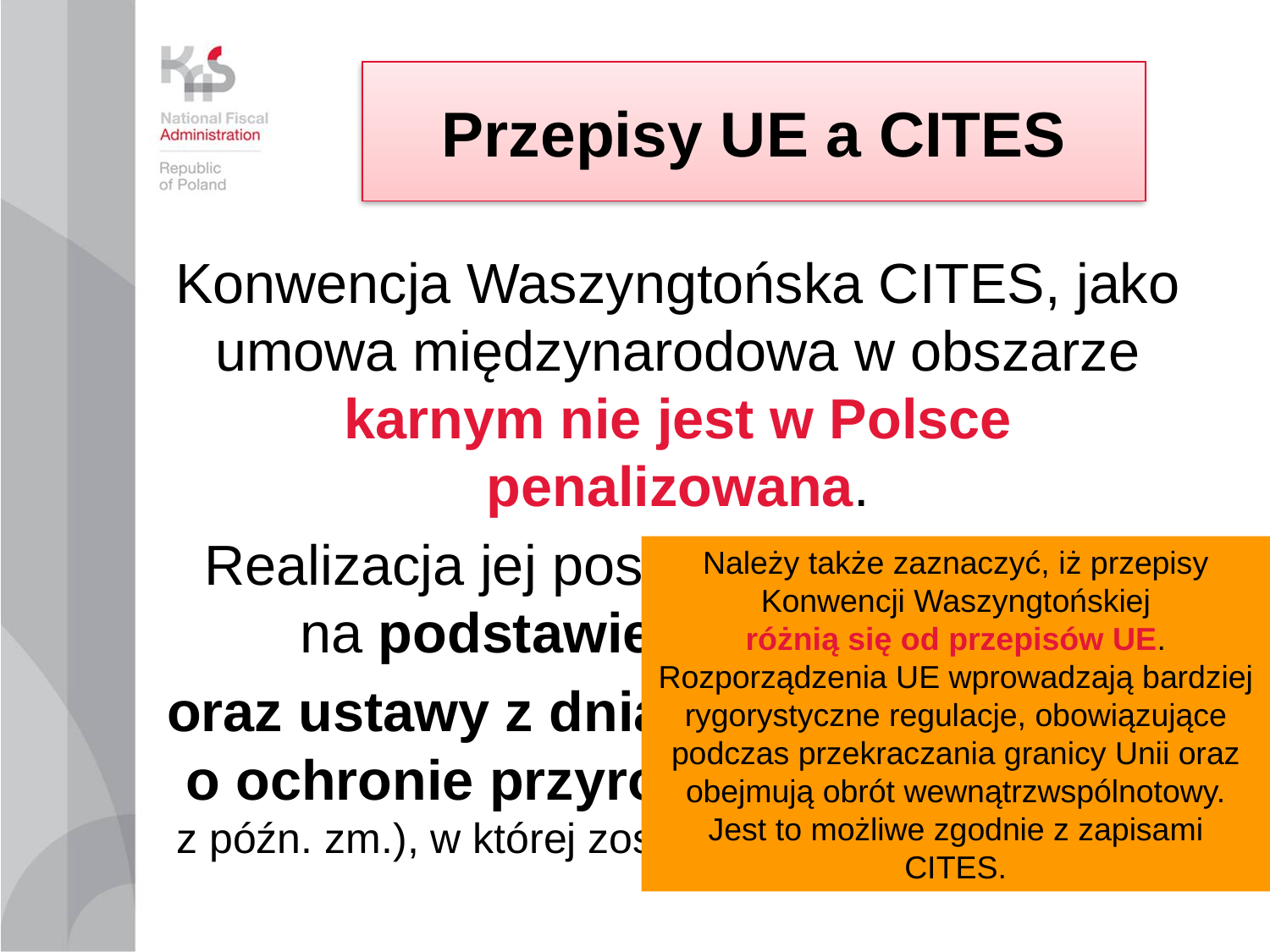

# Przepisy UE a CITES
Konwencja Waszyngtońska CITES, jako umowa międzynarodowa w obszarze karnym nie jest w Polsce penalizowana.
 Realizacja jej postanowień odbywa się na podstawie przepisów UE,
oraz ustawy z dnia 16 kwietnia 2004 r.  o ochronie przyrody (Dz. U. nr 92, poz. 880
z późn. zm.), w której zostały zawarte przepisy karne
Należy także zaznaczyć, iż przepisy Konwencji Waszyngtońskiej
różnią się od przepisów UE. Rozporządzenia UE wprowadzają bardziej rygorystyczne regulacje, obowiązujące podczas przekraczania granicy Unii oraz obejmują obrót wewnątrzwspólnotowy. Jest to możliwe zgodnie z zapisami CITES.